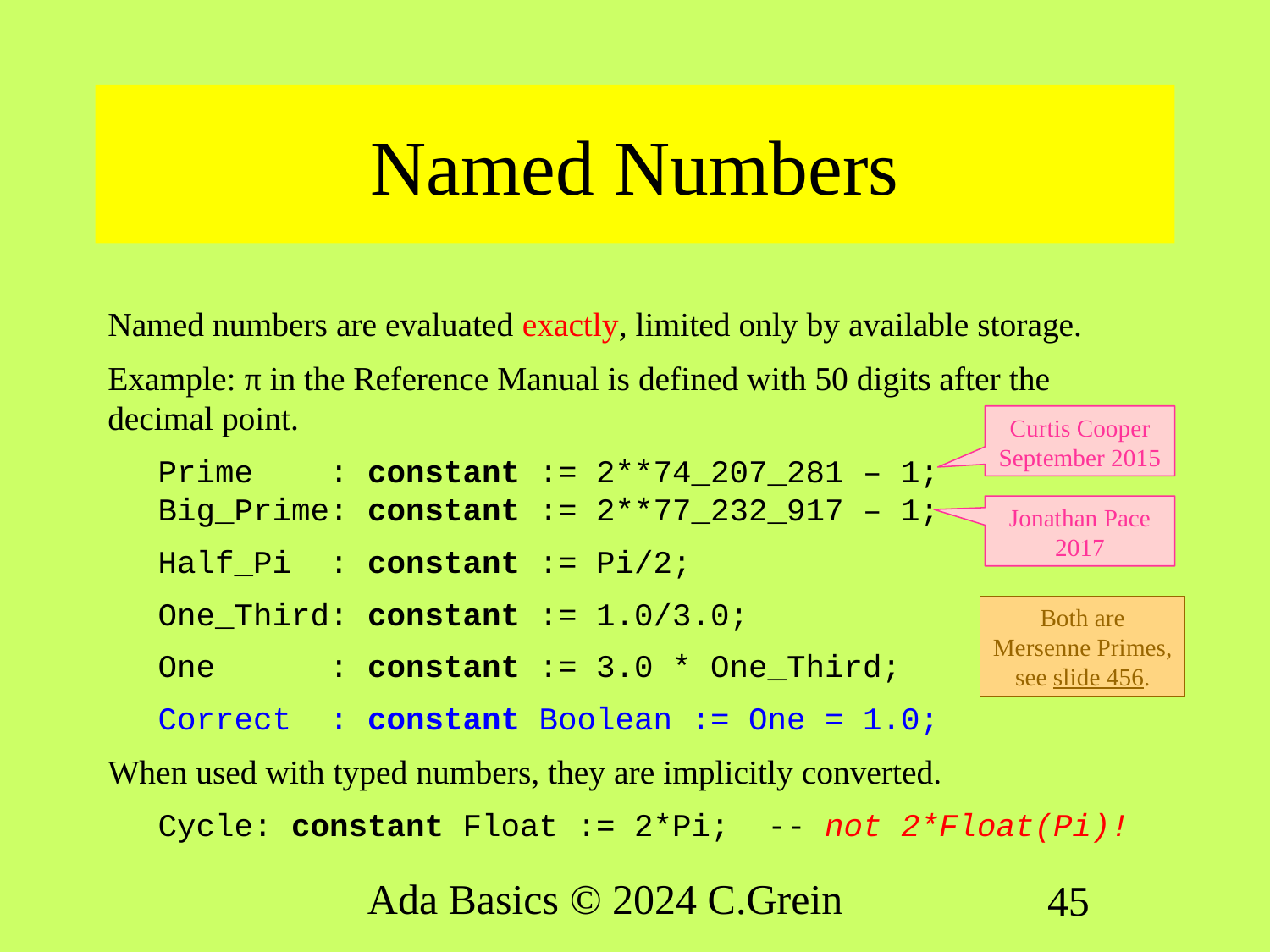

# Named Numbers
Named numbers are evaluated exactly, limited only by available storage.
Example: π in the Reference Manual is defined with 50 digits after the decimal point.
Prime    : constant := 2**74_207_281 – 1;
Big_Prime: constant := 2**77_232_917 – 1;
Half_Pi  : constant := Pi/2;
One_Third: constant := 1.0/3.0;
One      : constant := 3.0 * One_Third;
Correct  : constant Boolean := One = 1.0;
When used with typed numbers, they are implicitly converted.
Cycle: constant Float := 2*Pi;  -- not 2*Float(Pi)!

Curtis Cooper September 2015
Jonathan Pace 2017
Both are Mersenne Primes,
see slide 456.
Ada Basics © 2024 C.Grein
45